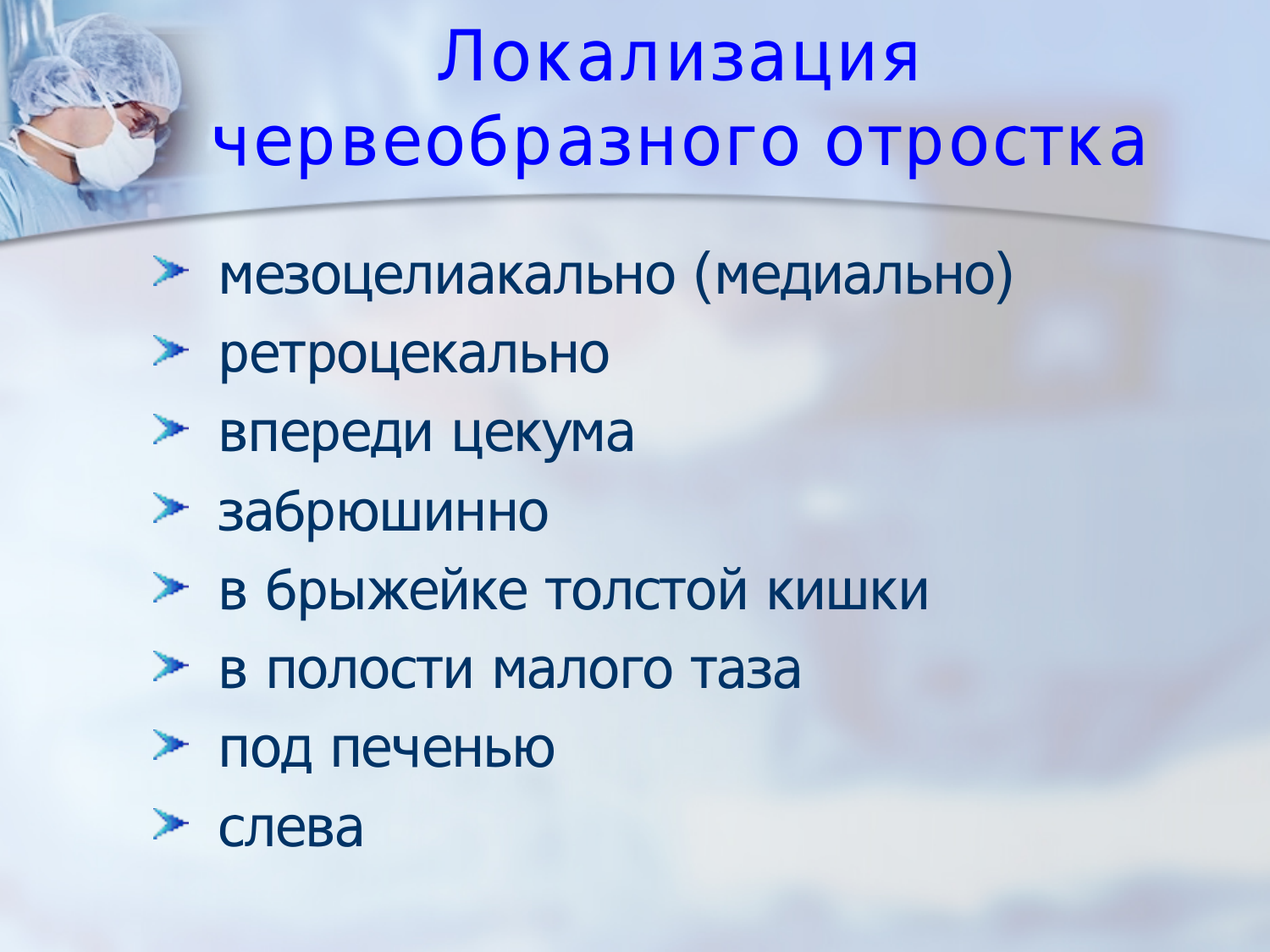

# Локализация червеобразного отростка
 мезоцелиакально (медиально)
 ретроцекально
 впереди цекума
 забрюшинно
 в брыжейке толстой кишки
 в полости малого таза
 под печенью
 слева